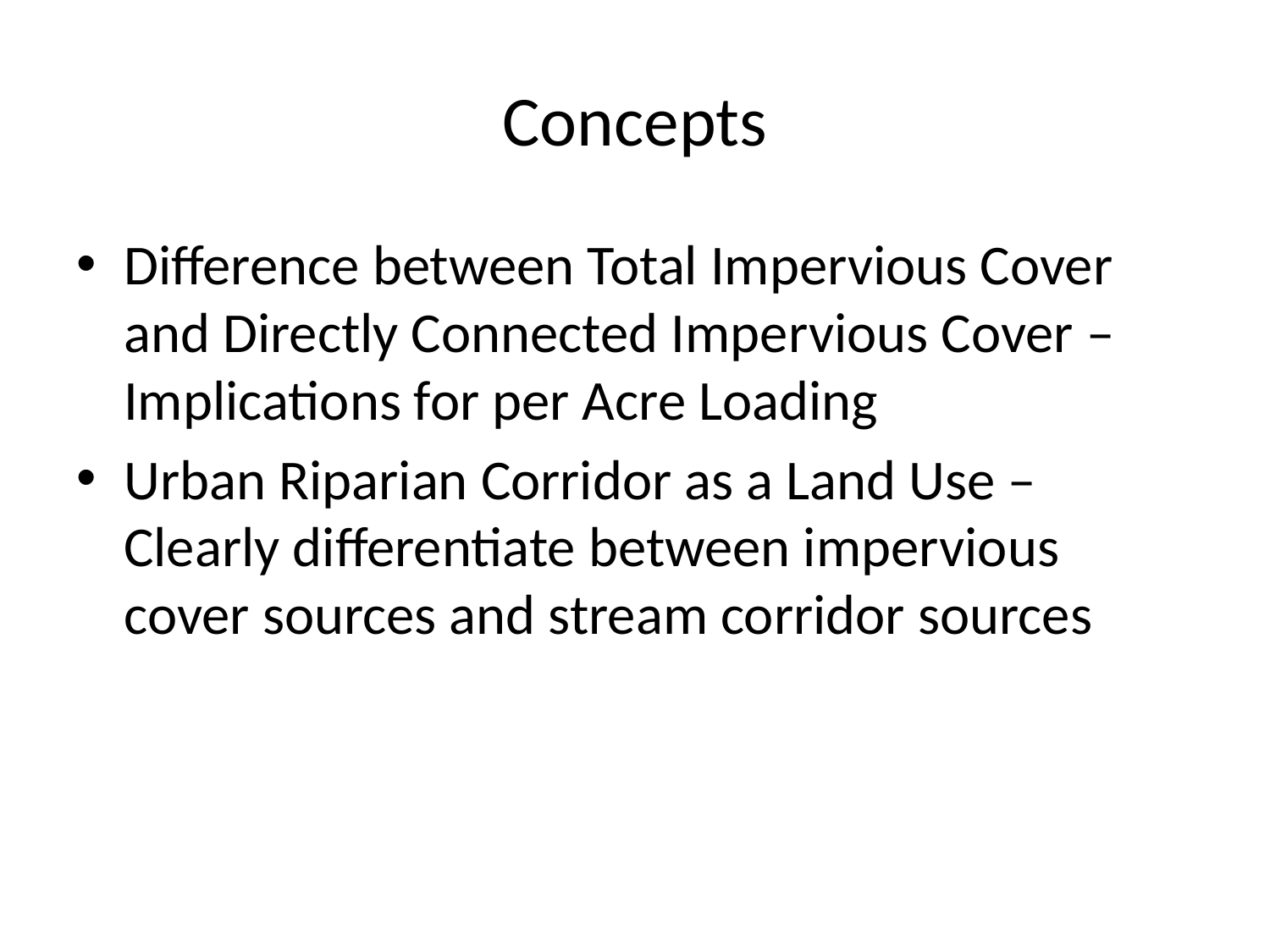

# Concepts
Difference between Total Impervious Cover and Directly Connected Impervious Cover – Implications for per Acre Loading
Urban Riparian Corridor as a Land Use – Clearly differentiate between impervious cover sources and stream corridor sources